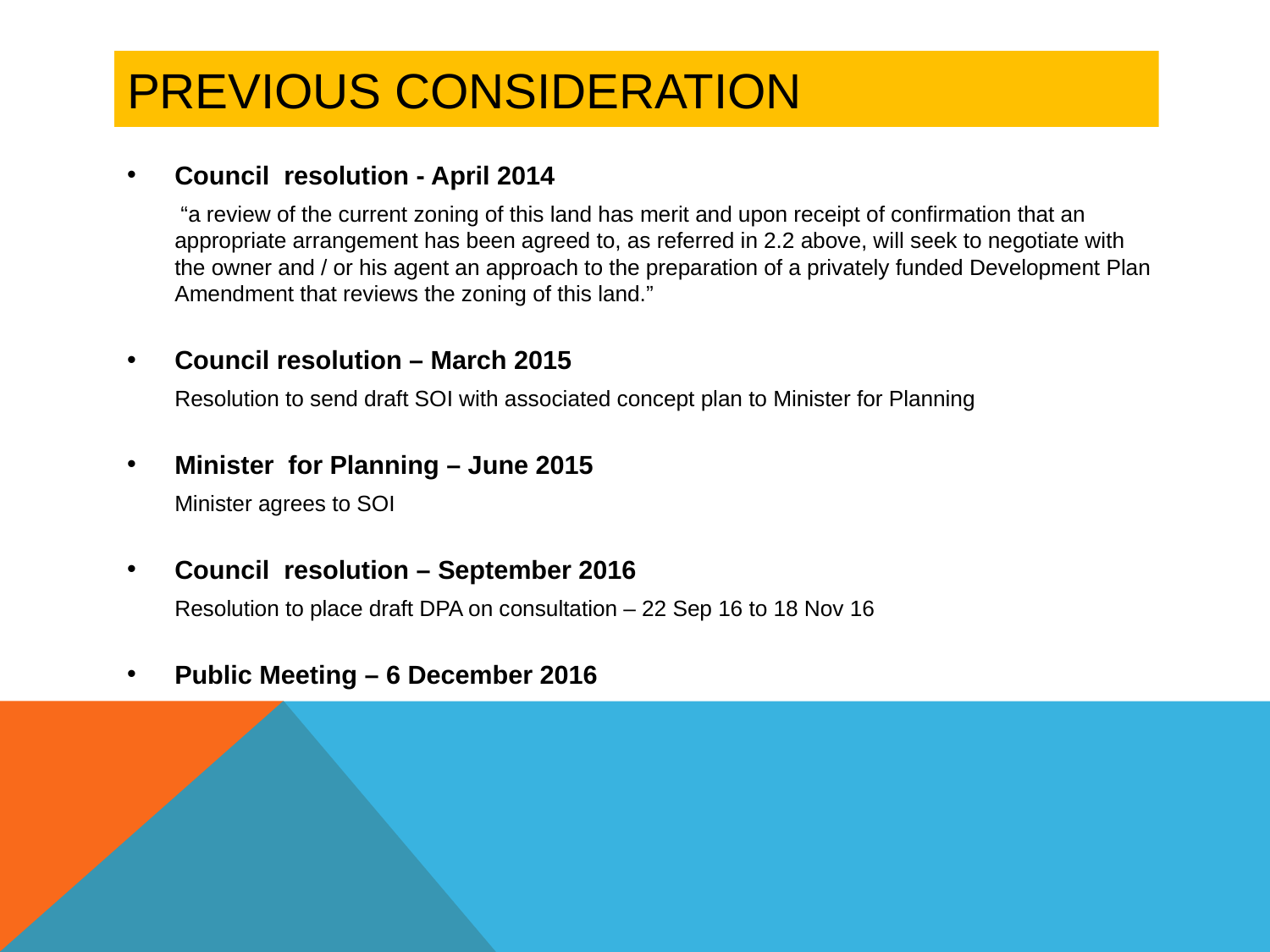

# Previous consideration
Council  resolution - April 2014
	 “a review of the current zoning of this land has merit and upon receipt of confirmation that an appropriate arrangement has been agreed to, as referred in 2.2 above, will seek to negotiate with the owner and / or his agent an approach to the preparation of a privately funded Development Plan Amendment that reviews the zoning of this land.”

Council resolution – March 2015
	Resolution to send draft SOI with associated concept plan to Minister for Planning

Minister  for Planning – June 2015
	Minister agrees to SOI

Council  resolution – September 2016
	Resolution to place draft DPA on consultation – 22 Sep 16 to 18 Nov 16

Public Meeting – 6 December 2016